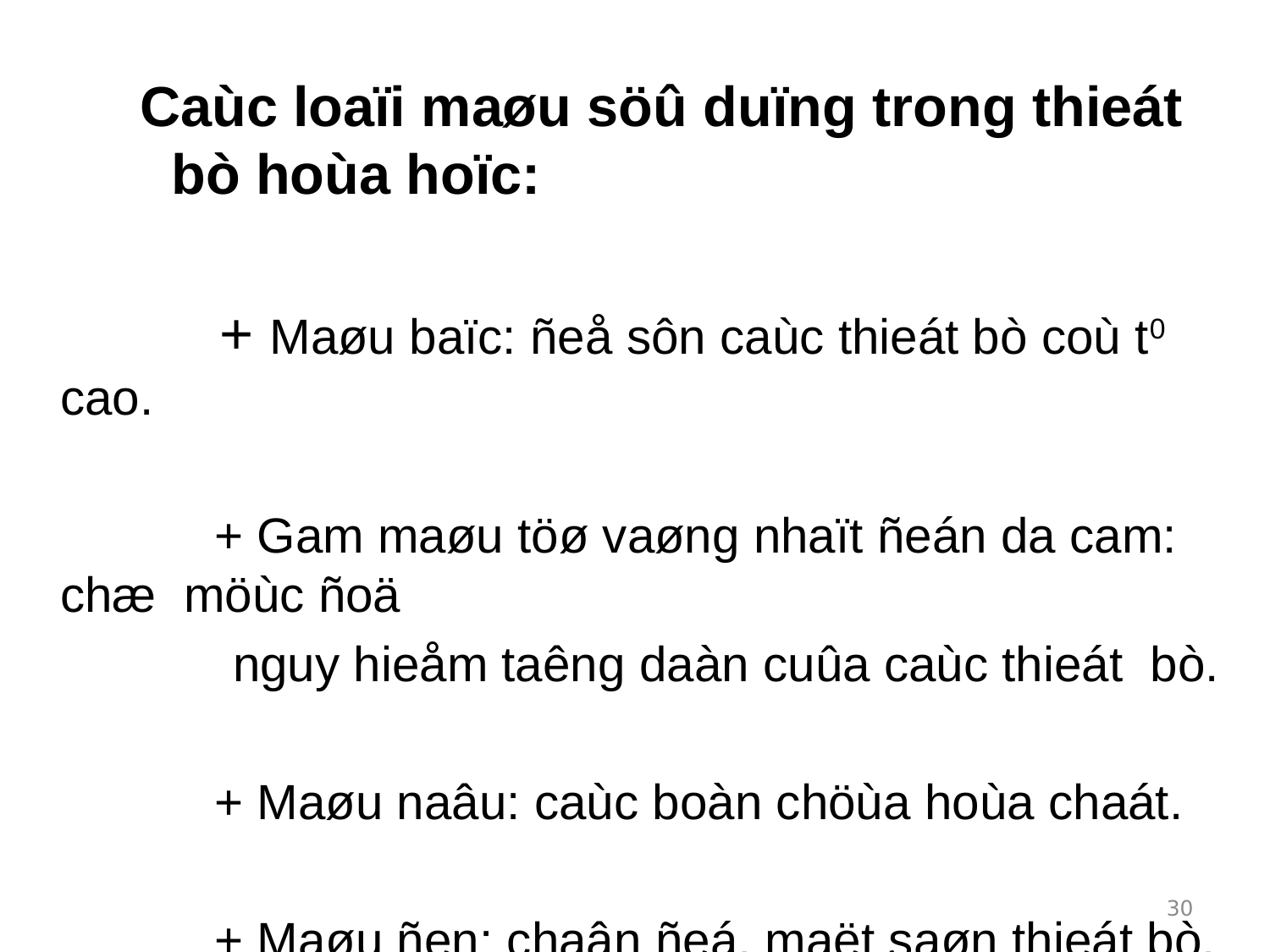

Caùc loaïi maøu söû duïng trong thieát bò hoùa hoïc:

		  + Maøu baïc: ñeå sôn caùc thieát bò coù t0 cao.

		  + Gam maøu töø vaøng nhaït ñeán da cam: chæ  möùc ñoä
                nguy hieåm taêng daàn cuûa caùc thieát  bò.

		  + Maøu naâu: caùc boàn chöùa hoùa chaát.

		  + Maøu ñen: chaân ñeá, maët saøn thieát bò.

30